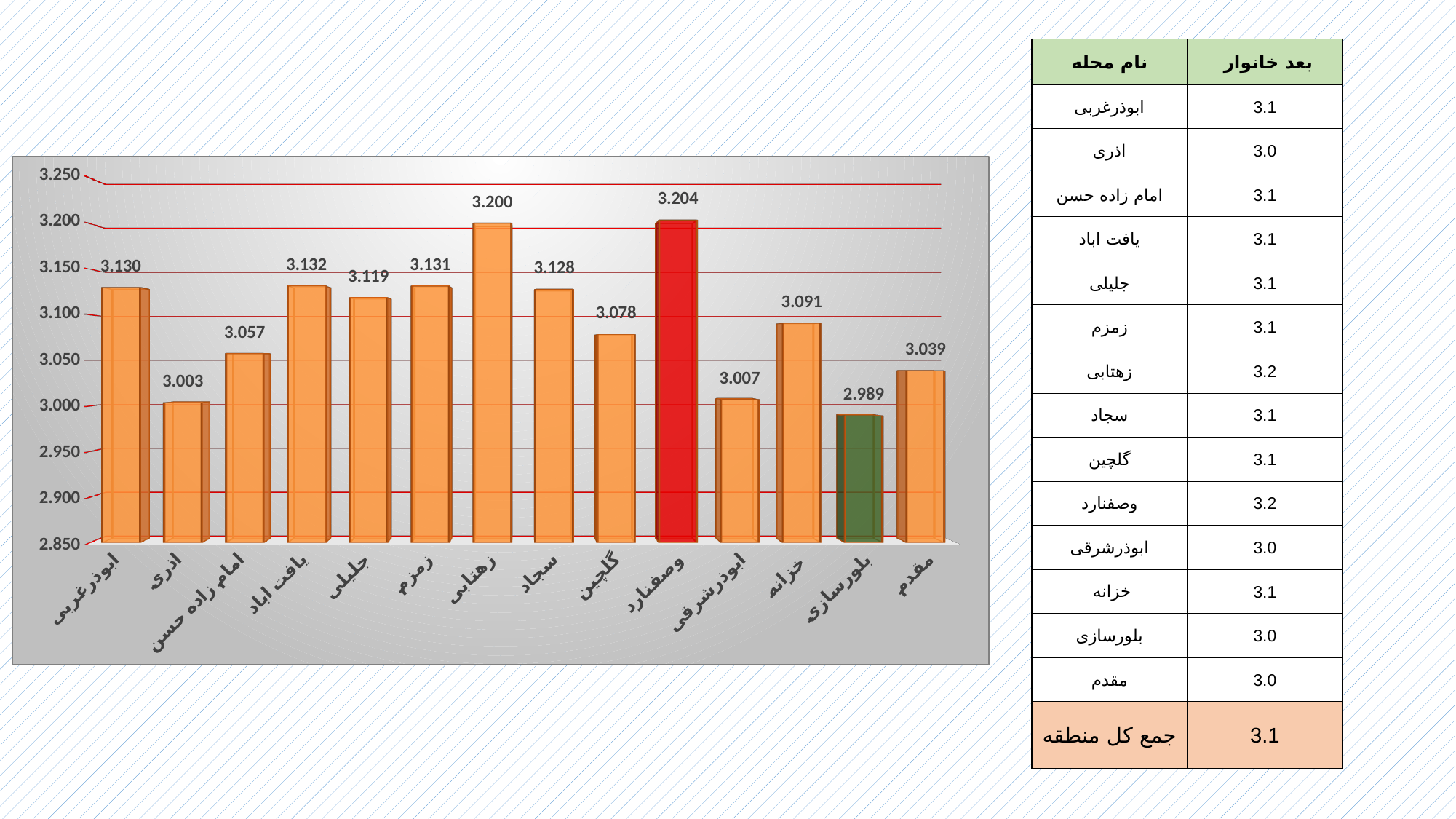

| نام محله | بعد خانوار |
| --- | --- |
| ابوذرغربی | 3.1 |
| اذری | 3.0 |
| امام زاده حسن | 3.1 |
| یافت اباد | 3.1 |
| جلیلی | 3.1 |
| زمزم | 3.1 |
| زهتابی | 3.2 |
| سجاد | 3.1 |
| گلچین | 3.1 |
| وصفنارد | 3.2 |
| ابوذرشرقی | 3.0 |
| خزانه | 3.1 |
| بلورسازی | 3.0 |
| مقدم | 3.0 |
| جمع کل منطقه | 3.1 |

[unsupported chart]